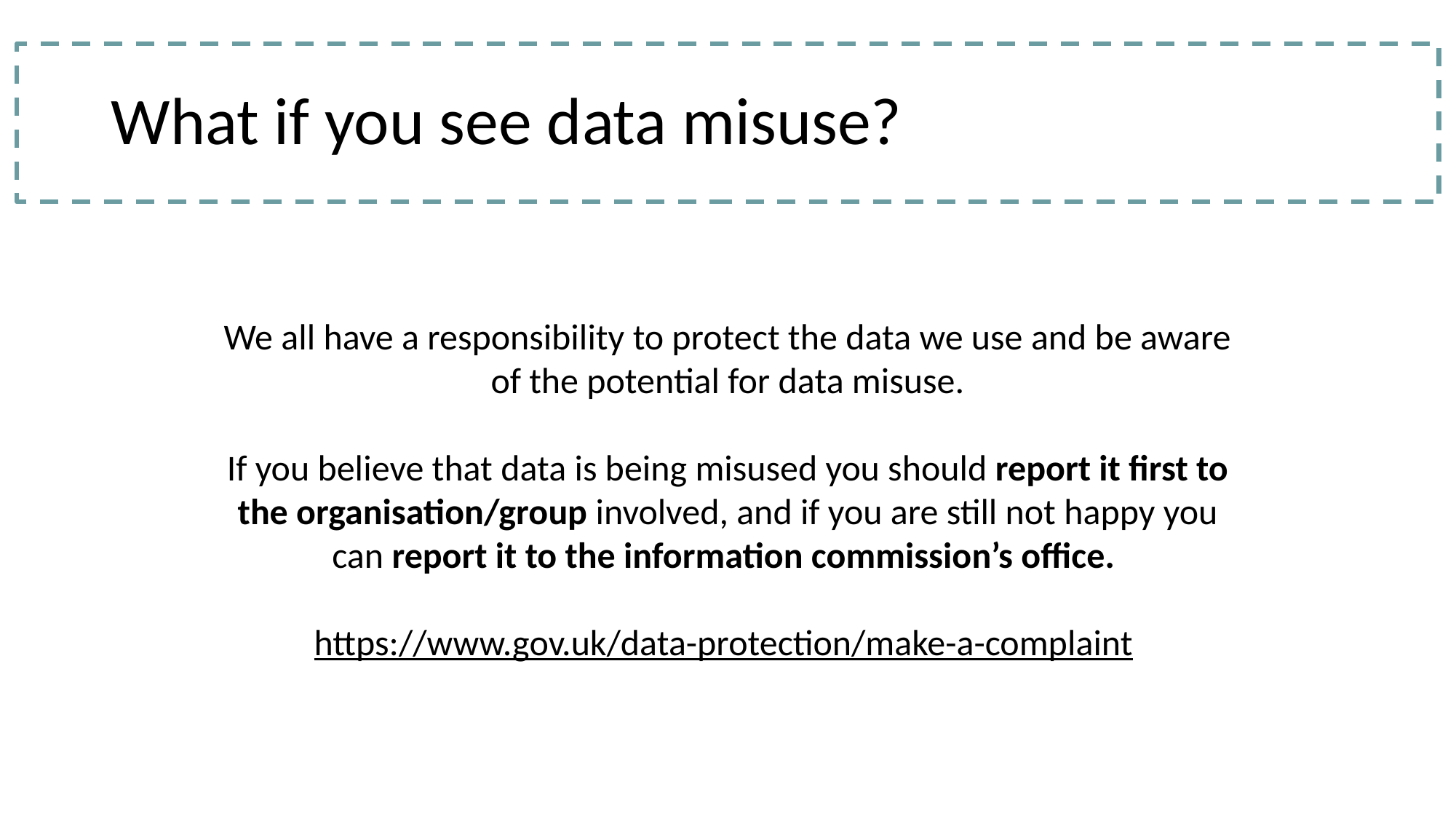

# What if you see data misuse?
We all have a responsibility to protect the data we use and be aware of the potential for data misuse.

If you believe that data is being misused you should report it first to the organisation/group involved, and if you are still not happy you can report it to the information commission’s office.

https://www.gov.uk/data-protection/make-a-complaint